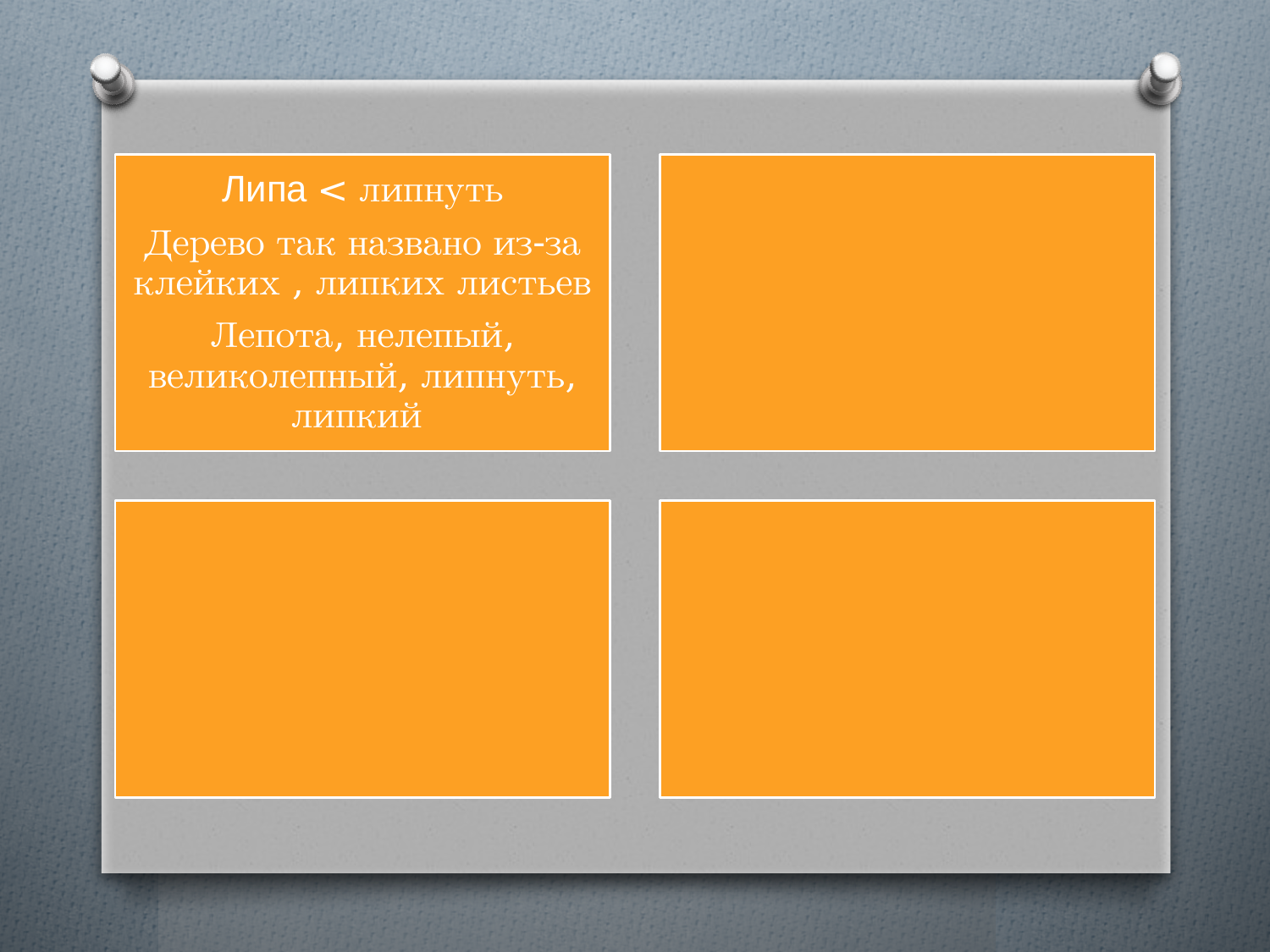

Липа < липнуть
Дерево так названо из-за клейких , липких листьев
Лепота, нелепый, великолепный, липнуть, липкий